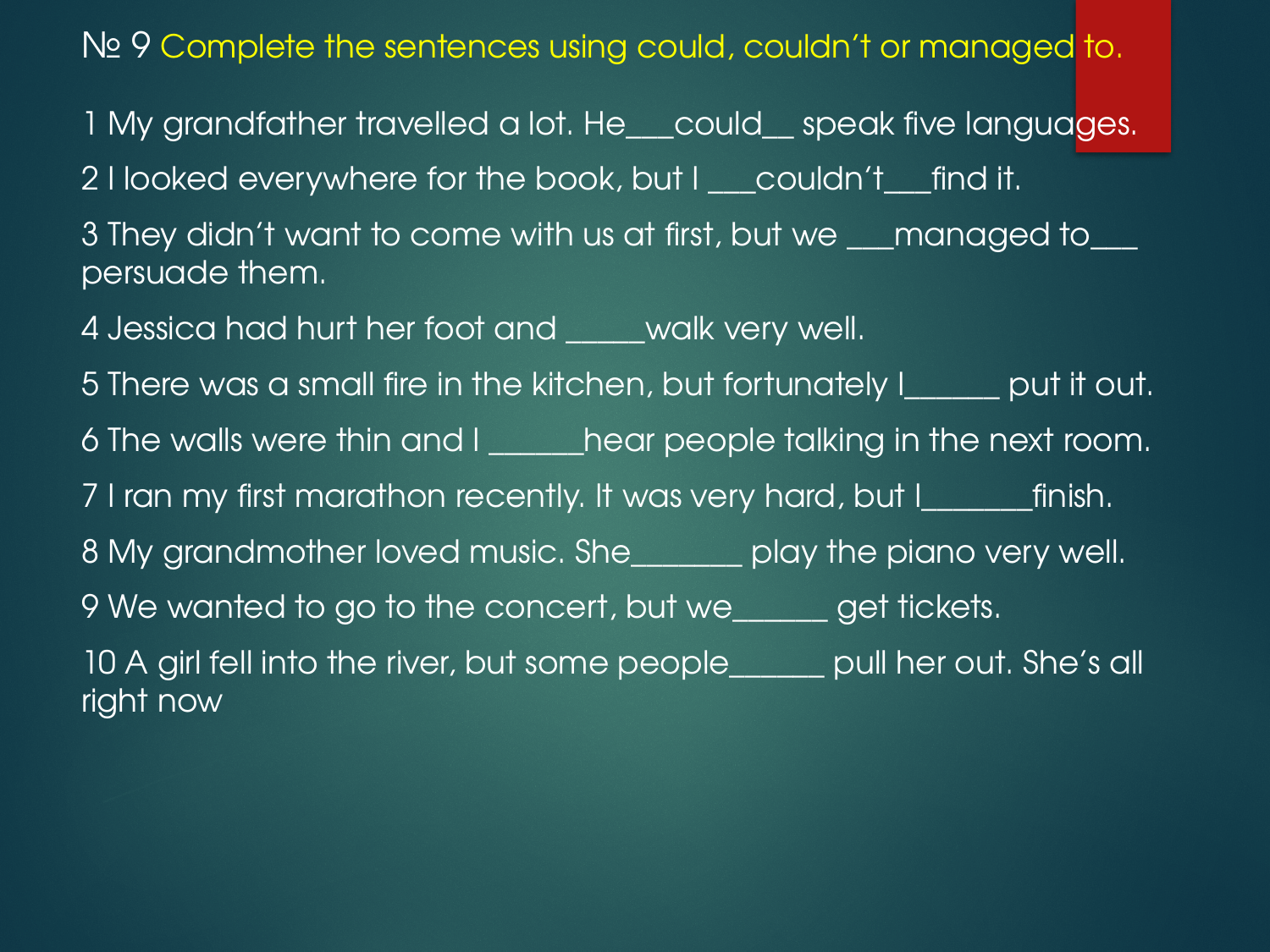

№ 9 Complete the sentences using could, couldn’t or managed to.
1 My grandfather travelled a lot. He___could__ speak five languages.
2 I looked everywhere for the book, but I ___couldn’t___find it.
3 They didn’t want to come with us at first, but we ___managed to___ persuade them.
4 Jessica had hurt her foot and _____walk very well.
5 There was a small fire in the kitchen, but fortunately I______ put it out.
6 The walls were thin and I ______hear people talking in the next room.
7 I ran my first marathon recently. It was very hard, but I_______finish.
8 My grandmother loved music. She_______ play the piano very well.
9 We wanted to go to the concert, but we______ get tickets.
10 A girl fell into the river, but some people______ pull her out. She’s all right now